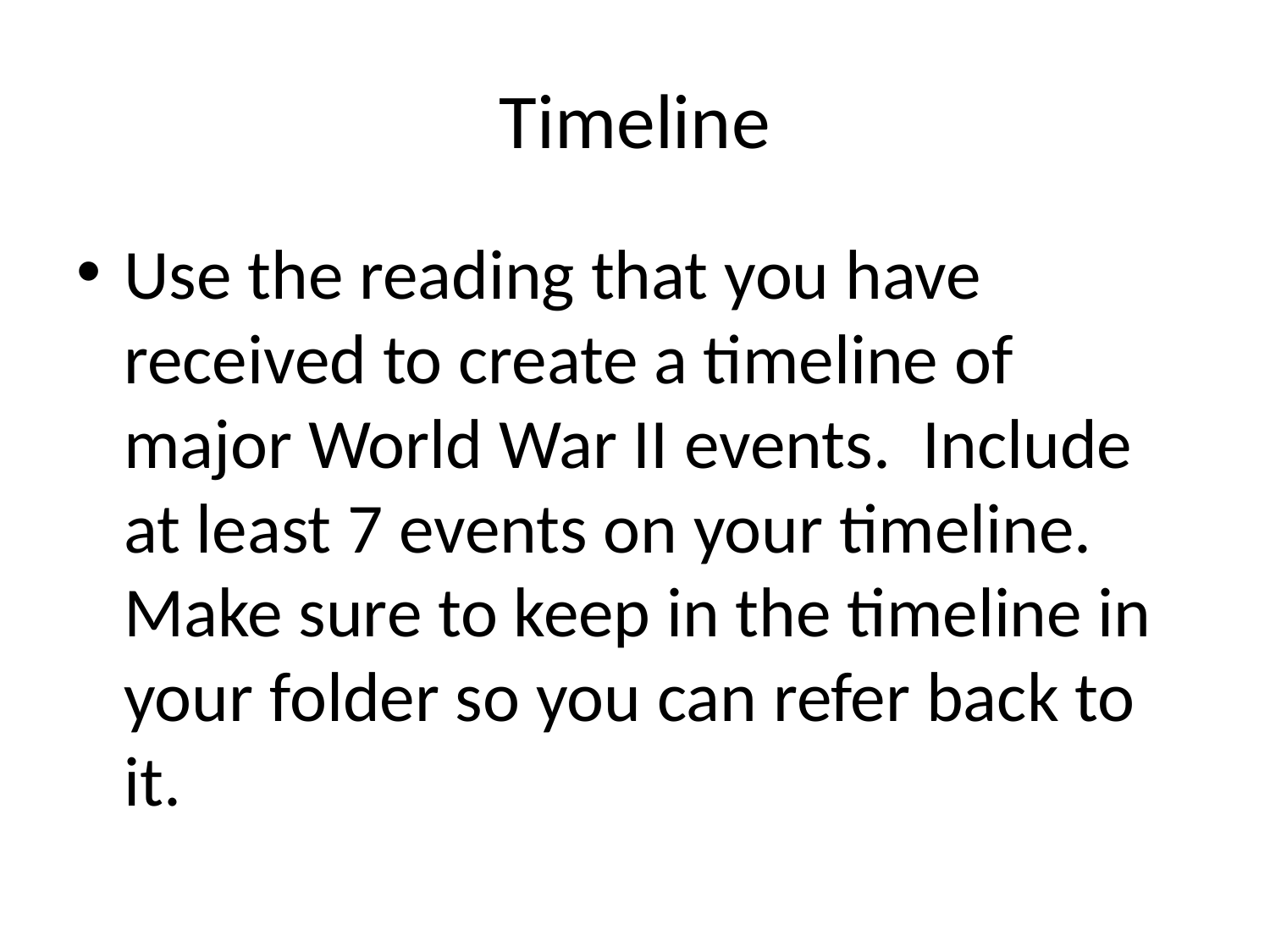

# Timeline
Use the reading that you have received to create a timeline of major World War II events.  Include at least 7 events on your timeline.  Make sure to keep in the timeline in your folder so you can refer back to it.